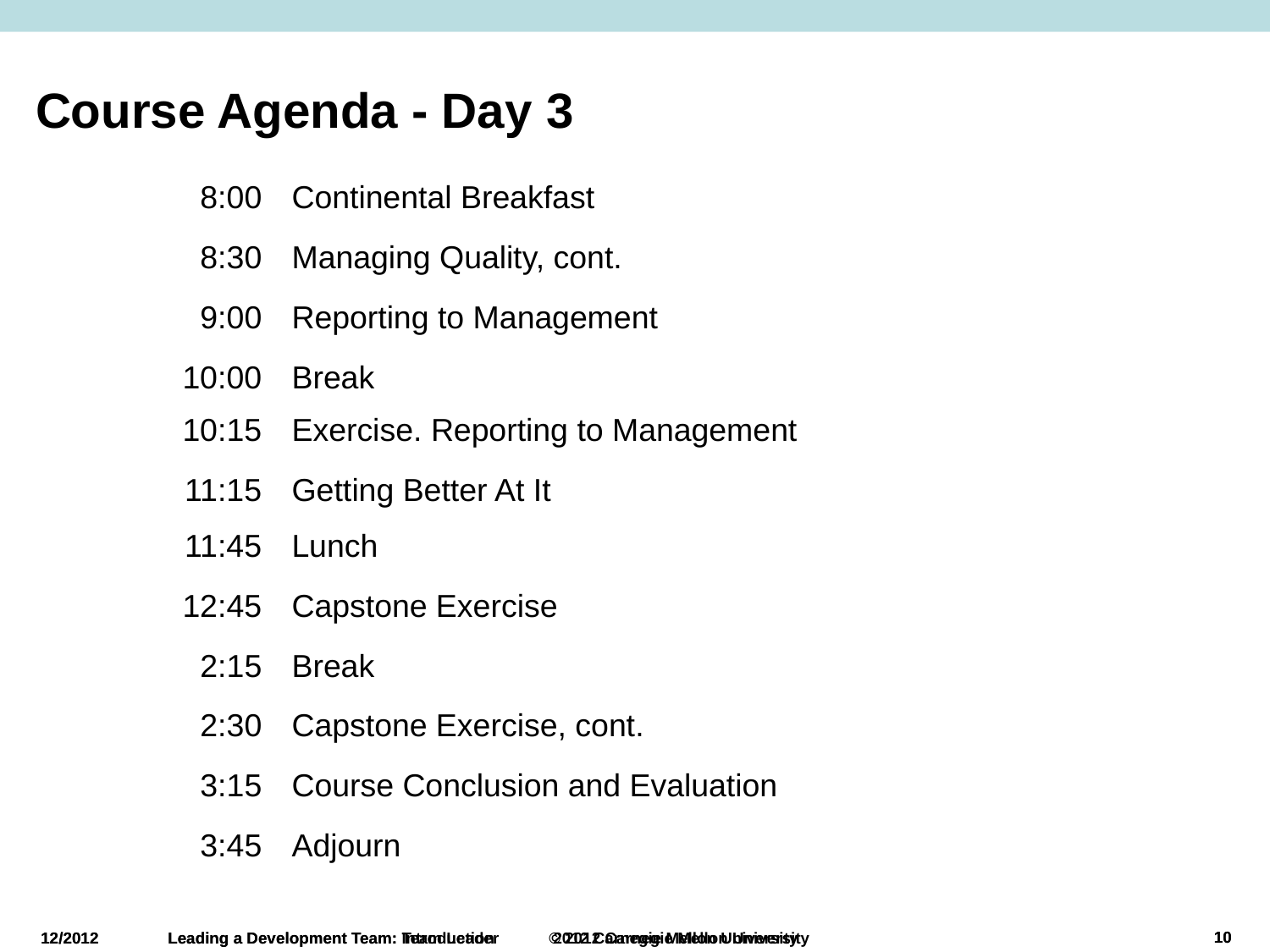

# Course Agenda - Day 3
| 8:00 | Continental Breakfast |
| --- | --- |
| 8:30 | Managing Quality, cont. |
| 9:00 | Reporting to Management |
| 10:00 | Break |
| 10:15 | Exercise. Reporting to Management |
| 11:15 | Getting Better At It |
| 11:45 | Lunch |
| 12:45 | Capstone Exercise |
| 2:15 | Break |
| 2:30 | Capstone Exercise, cont. |
| 3:15 | Course Conclusion and Evaluation |
| 3:45 | Adjourn |